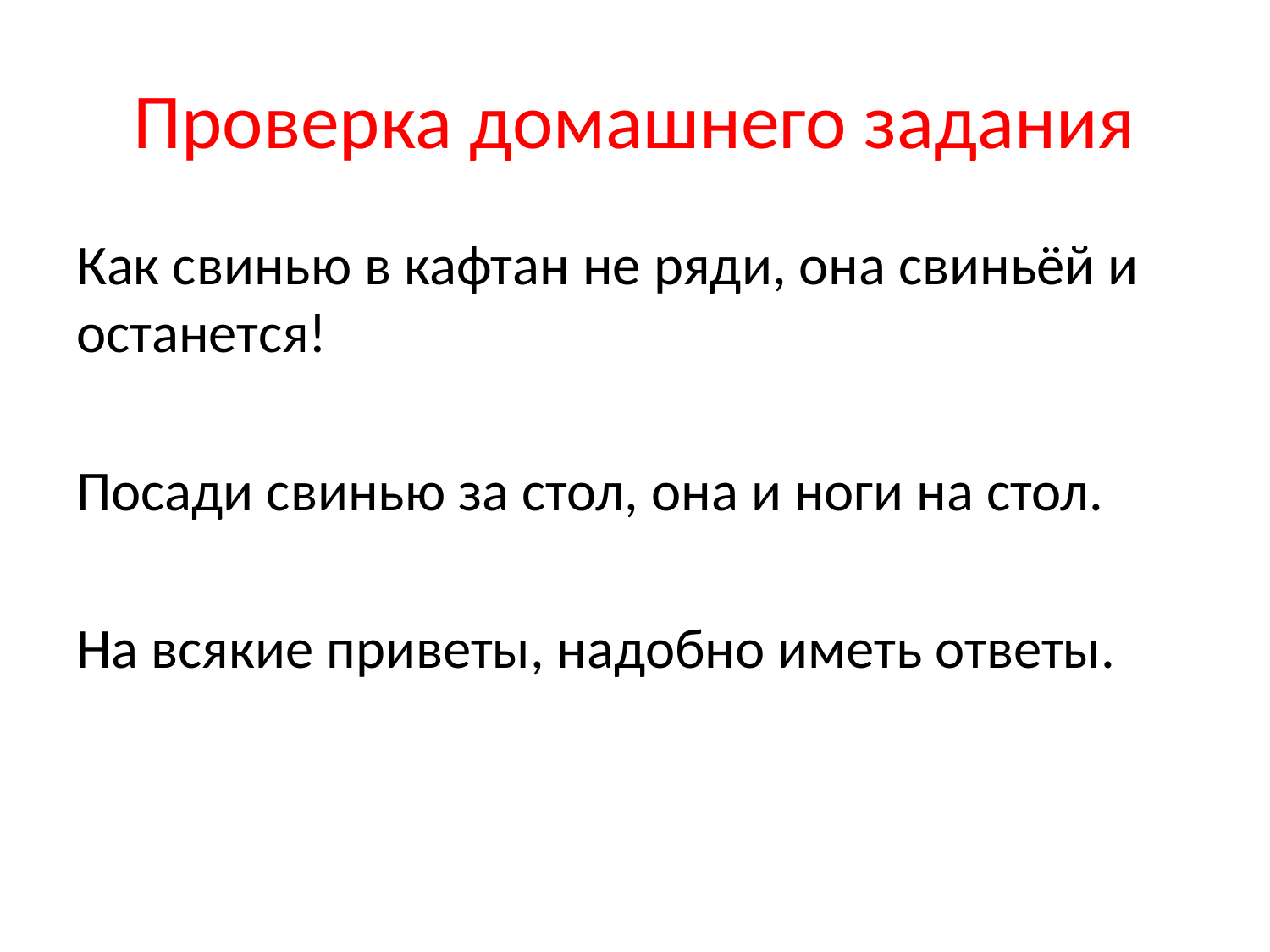

# Проверка домашнего задания
Как свинью в кафтан не ряди, она свиньёй и останется!

Посади свинью за стол, она и ноги на стол.

На всякие приветы, надобно иметь ответы.